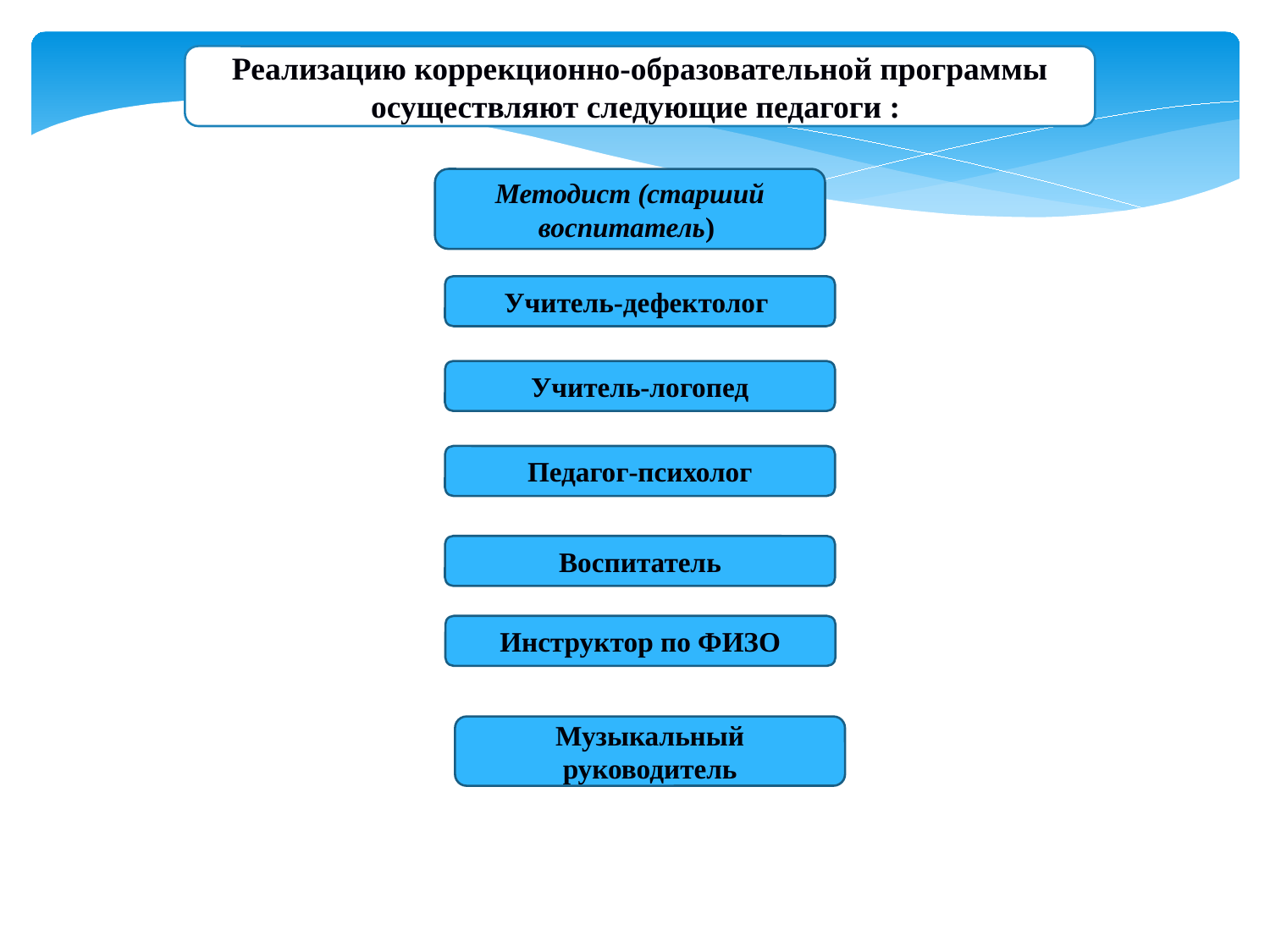

Реализацию коррекционно-образовательной программы
осуществляют следующие педагоги :
Методист (старший воспитатель)
Учитель-дефектолог
Учитель-логопед
Педагог-психолог
Воспитатель
Инструктор по ФИЗО
Музыкальный руководитель